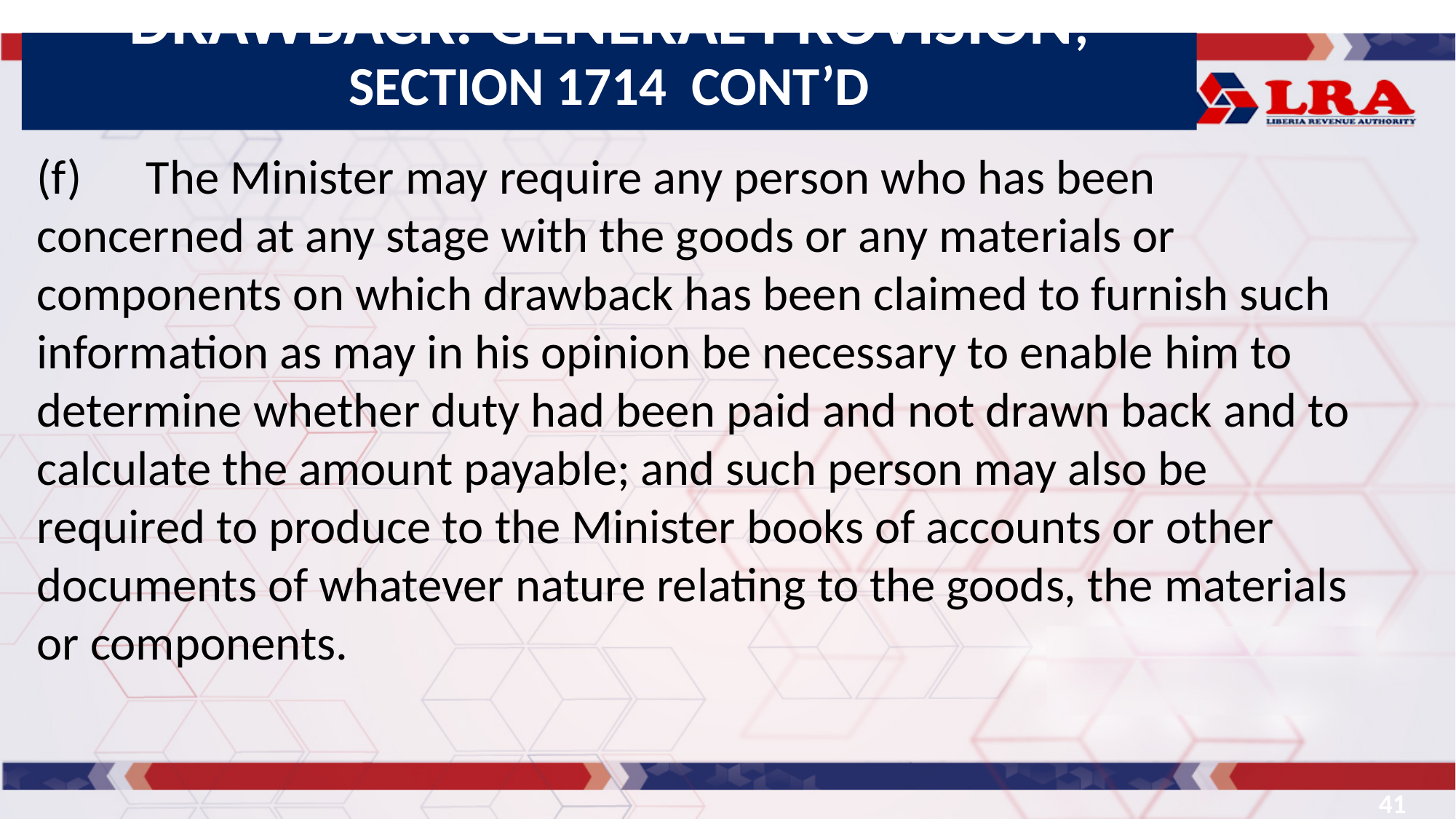

DRAWBACK: GENERAL PROVISION; SECTION 1714  CONT’D

(f)	The Minister may require any person who has been concerned at any stage with the goods or any materials or components on which drawback has been claimed to furnish such information as may in his opinion be necessary to enable him to determine whether duty had been paid and not drawn back and to calculate the amount payable; and such person may also be required to produce to the Minister books of accounts or other documents of whatever nature relating to the goods, the materials or components.

41